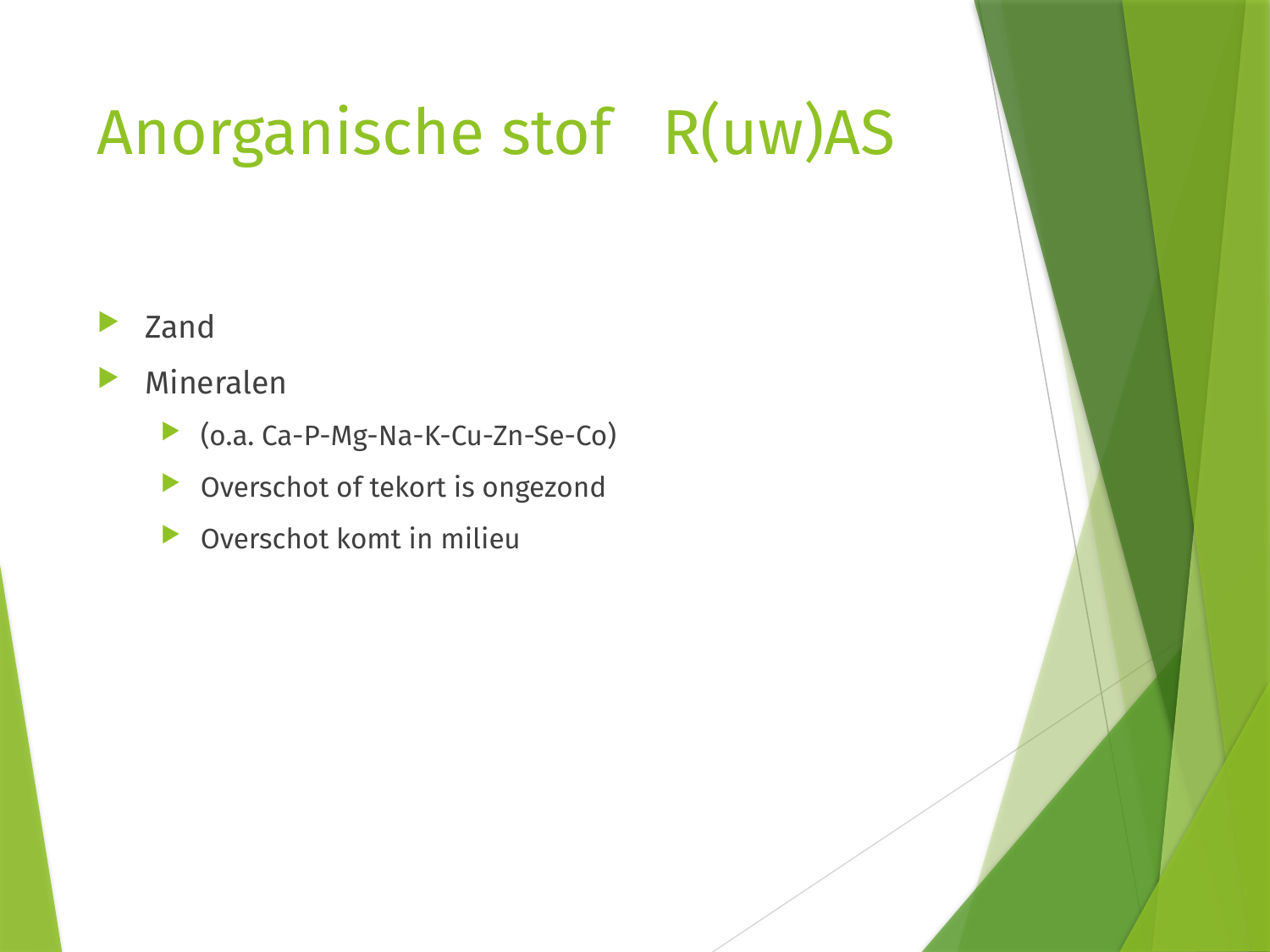

# Anorganische stof   R(uw)AS
Zand
Mineralen
(o.a. Ca-P-Mg-Na-K-Cu-Zn-Se-Co)
Overschot of tekort is ongezond
Overschot komt in milieu